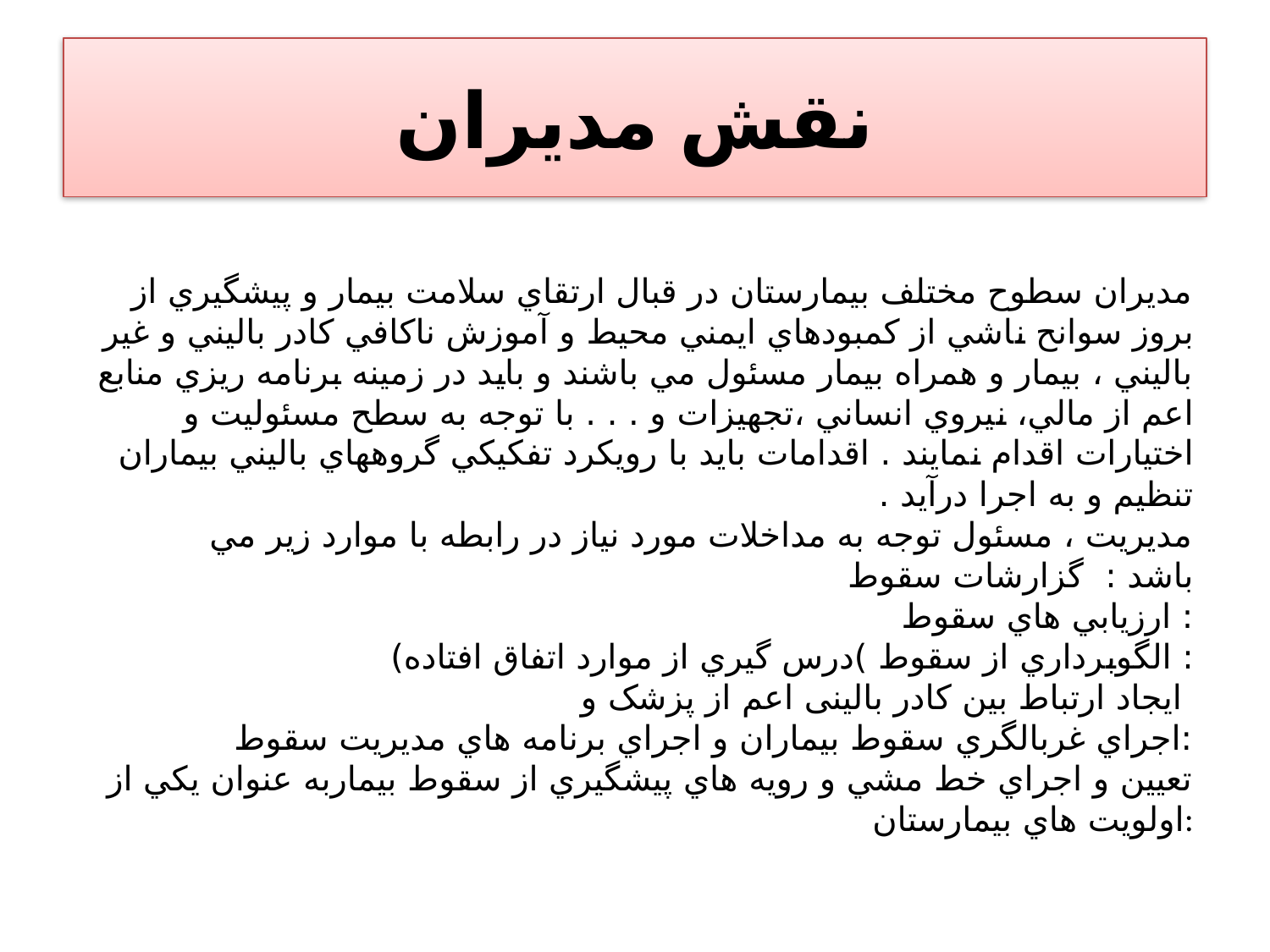

# نقش مديران
 
مديران سطوح مختلف بيمارستان در قبال ارتقاي سلامت بيمار و پيشگيري از بروز سوانح ناشي از كمبودهاي ايمني محيط و آموزش ناكافي كادر باليني و غير باليني ، بيمار و همراه بيمار مسئول مي باشند و بايد در زمينه برنامه ريزي منابع اعم از مالي، نيروي انساني ،تجهيزات و . . . با توجه به سطح مسئوليت و اختيارات اقدام نمايند . اقدامات بايد با رويكرد تفكيكي گروههاي باليني بيماران تنظيم و به اجرا درآيد .
مديريت ، مسئول توجه به مداخلات مورد نياز در رابطه با موارد زير مي باشد :  گزارشات سقوط 
: ارزيابي هاي سقوط 
: الگوبرداري از سقوط )درس گيري از موارد اتفاق افتاده)
 ایجاد ارتباط بین کادر بالینی اعم از پزشک و  
:اجراي غربالگري سقوط بيماران و اجراي برنامه هاي مديريت سقوط
تعيين و اجراي خط مشي و رويه هاي پيشگيري از سقوط بيماربه عنوان يكي از اولويت هاي بيمارستان: